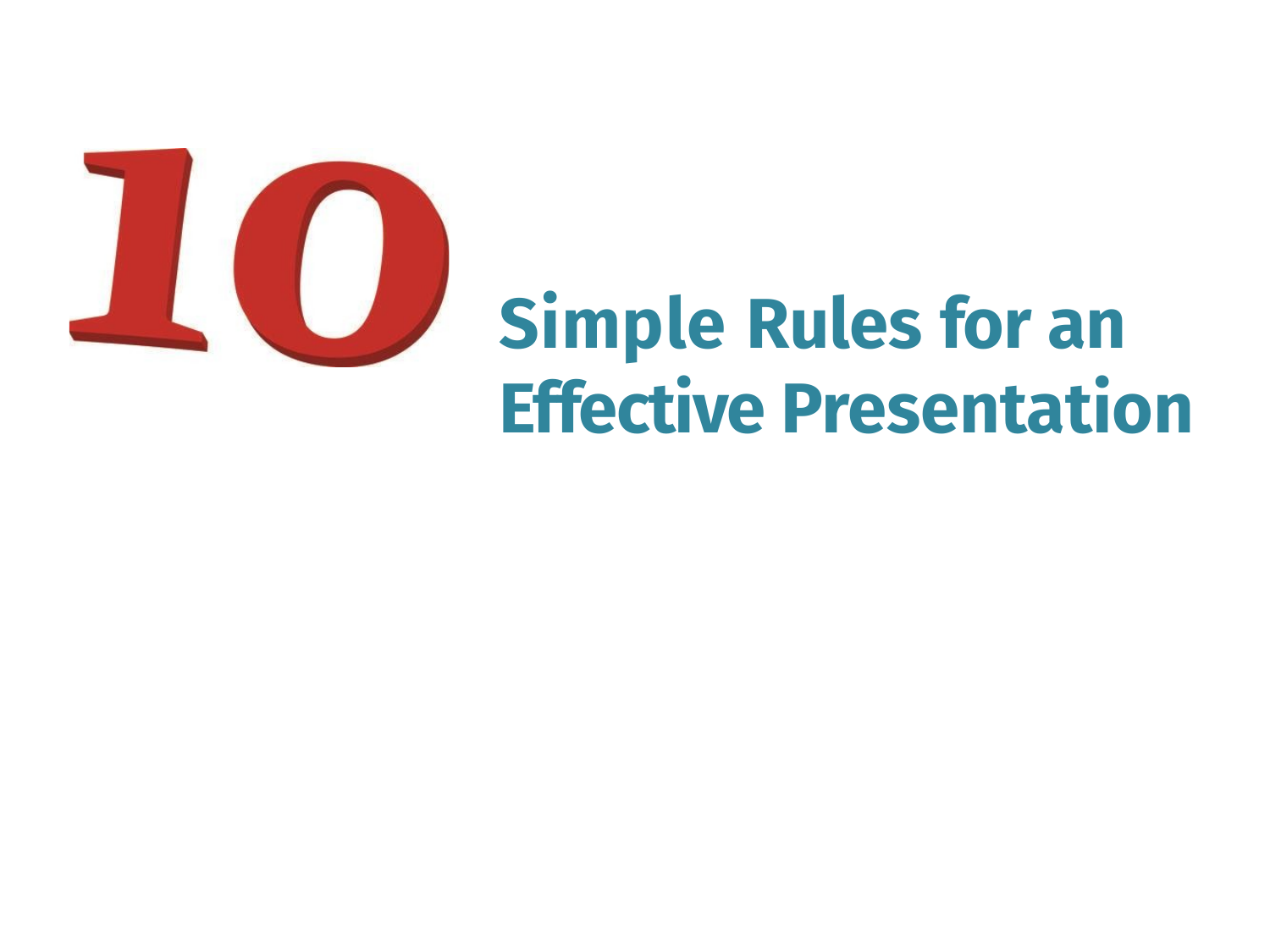

# Simple Rules for an  Effective Presentation